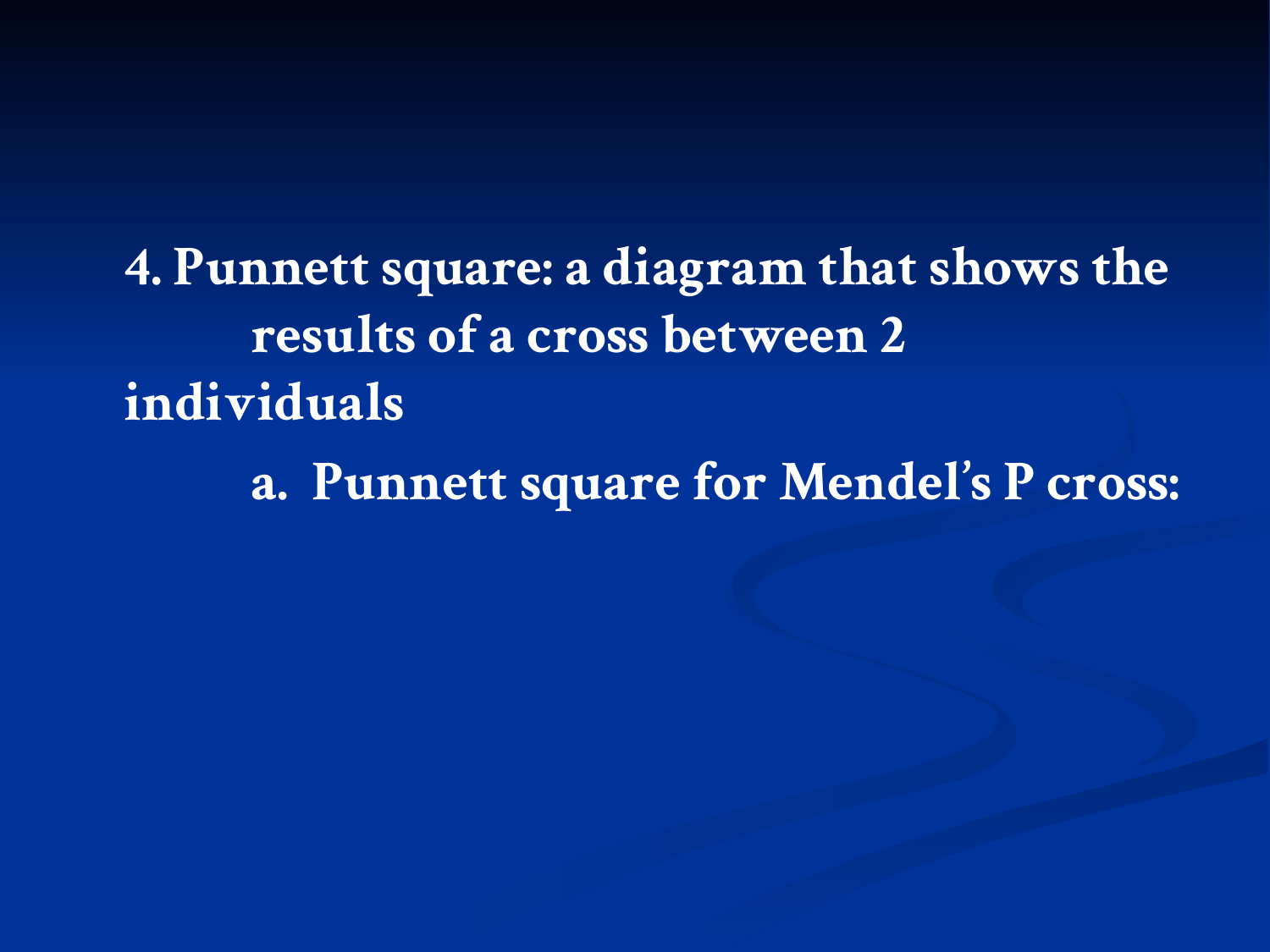

#
	4. Punnett square: a diagram that shows the            	results of a cross between 2 individuals
		a.  Punnett square for Mendel’s P cross: